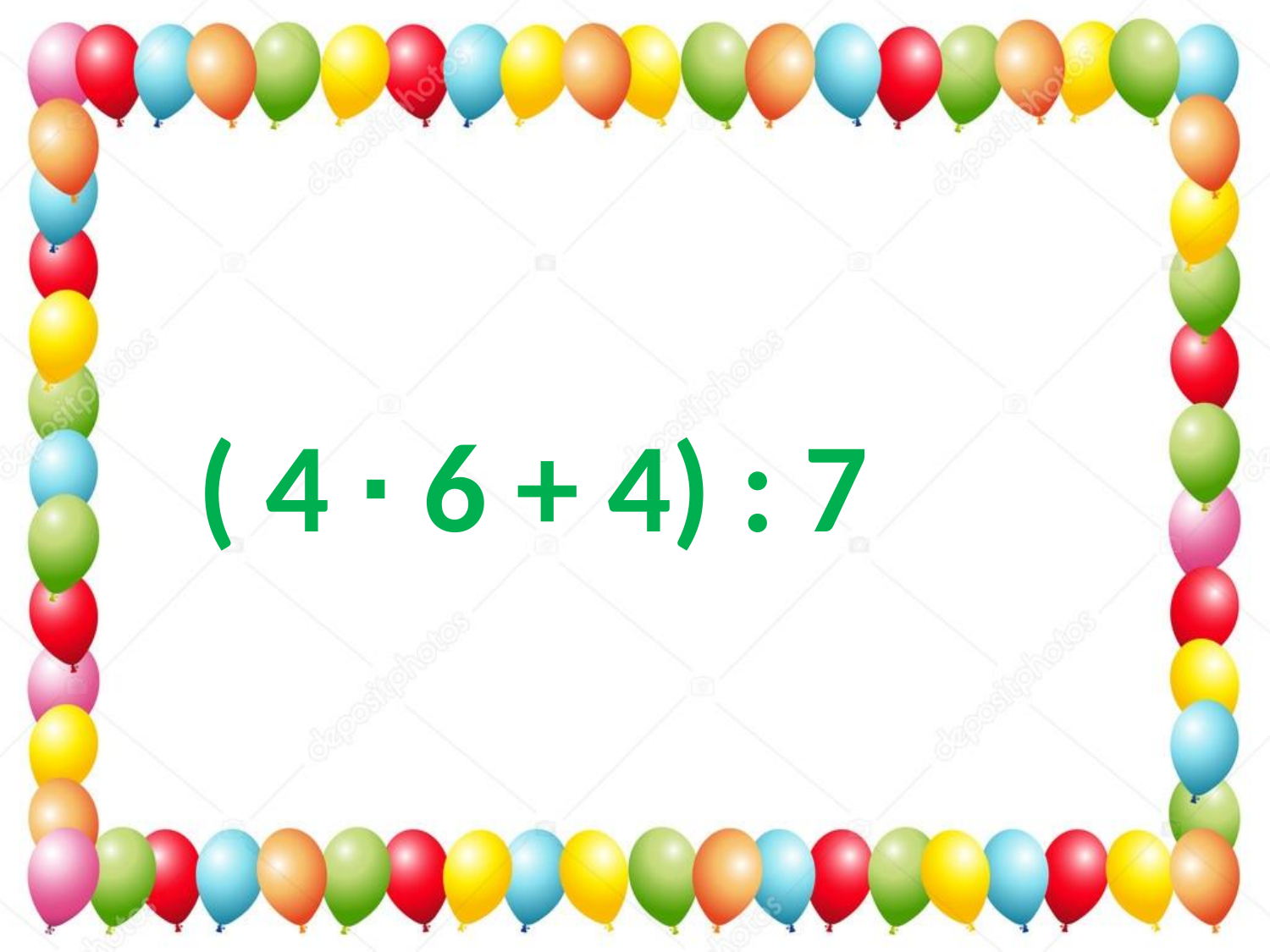

( 4 ∙ 6 + 4) : 7